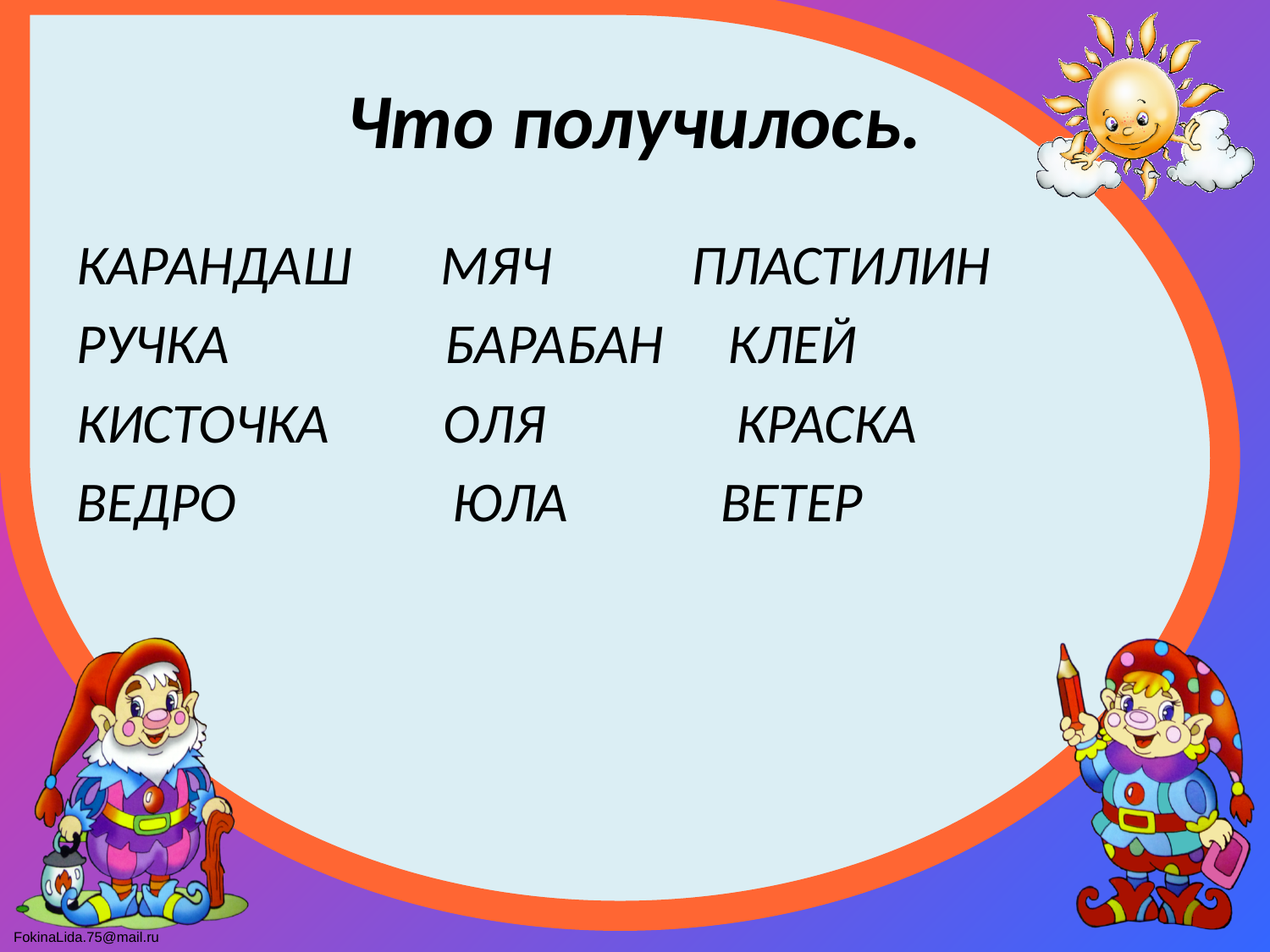

# Что получилось.
КАРАНДАШ       МЯЧ           ПЛАСТИЛИН
РУЧКА                 БАРАБАН     КЛЕЙ
КИСТОЧКА         ОЛЯ               КРАСКА
ВЕДРО                 ЮЛА            ВЕТЕР